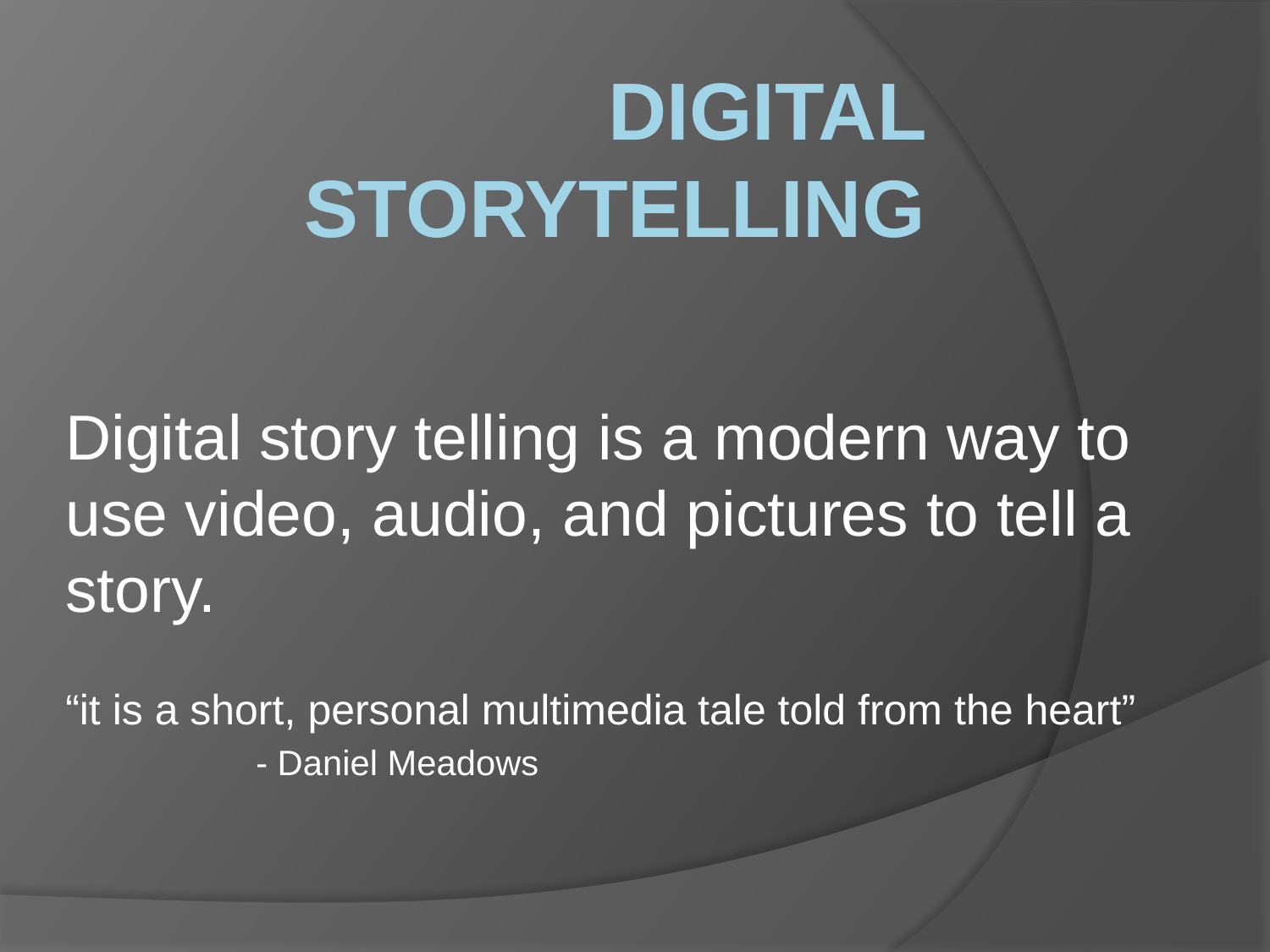

# Digital Storytelling
Digital story telling is a modern way to use video, audio, and pictures to tell a story.

“it is a short, personal multimedia tale told from the heart”
- Daniel Meadows